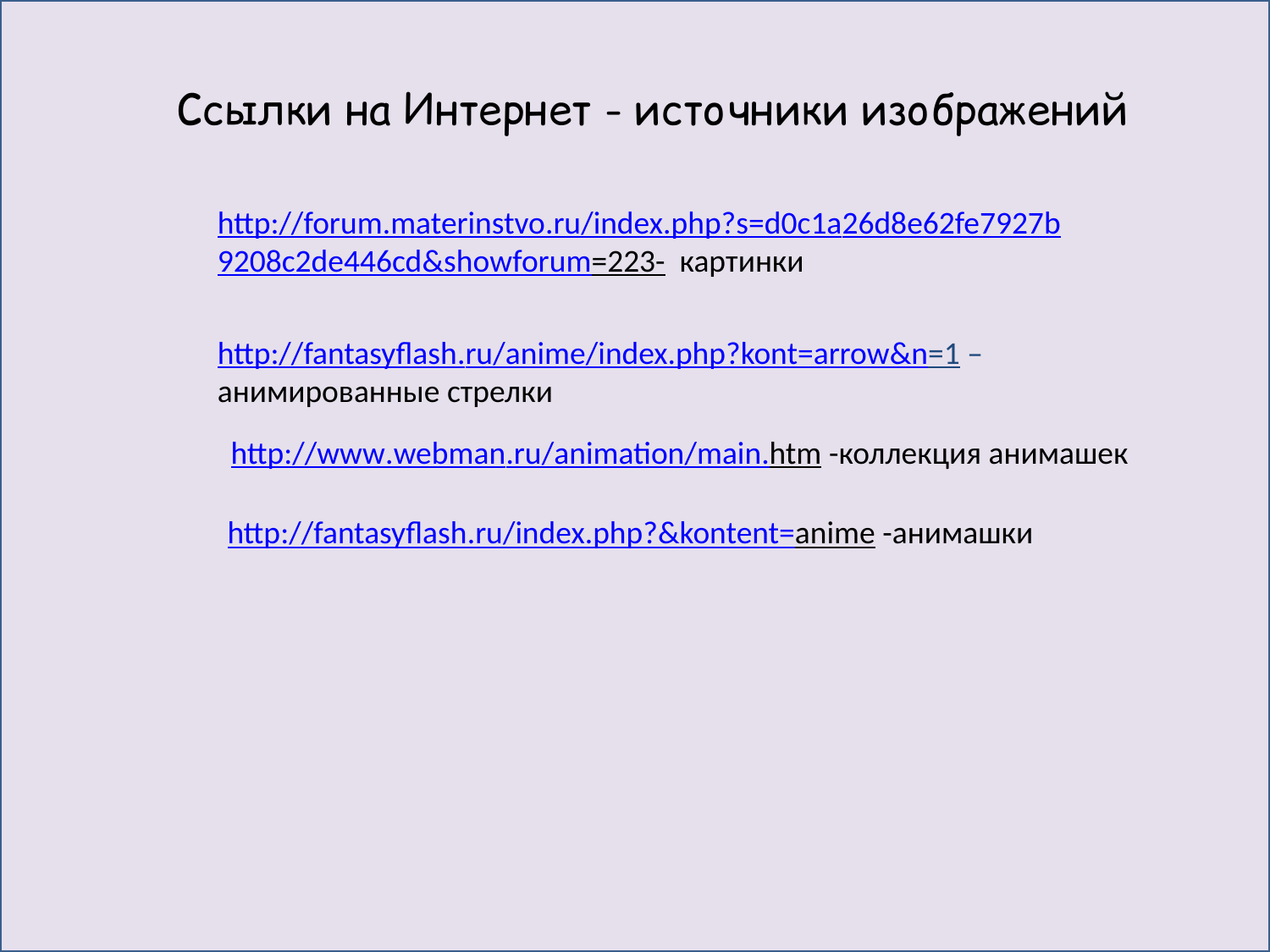

Ссылки на Интернет - источники изображений
http://forum.materinstvo.ru/index.php?s=d0c1a26d8e62fe7927b9208c2de446cd&showforum=223-  картинки
http://fantasyflash.ru/anime/index.php?kont=arrow&n=1 – анимированные стрелки
http://www.webman.ru/animation/main.htm -коллекция анимашек
http://fantasyflash.ru/index.php?&kontent=anime -анимашки